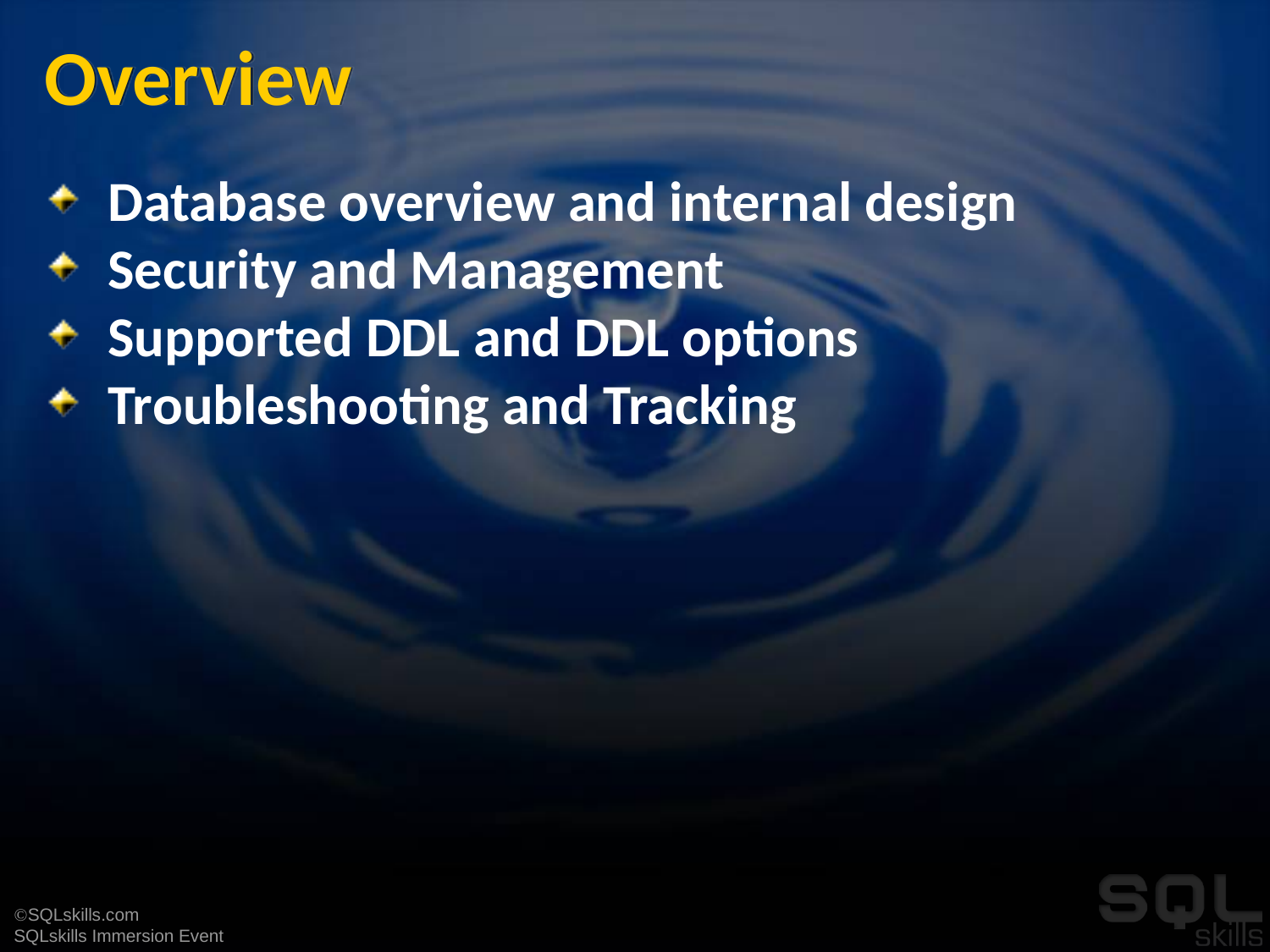

# Overview
Database overview and internal design
Security and Management
Supported DDL and DDL options
Troubleshooting and Tracking